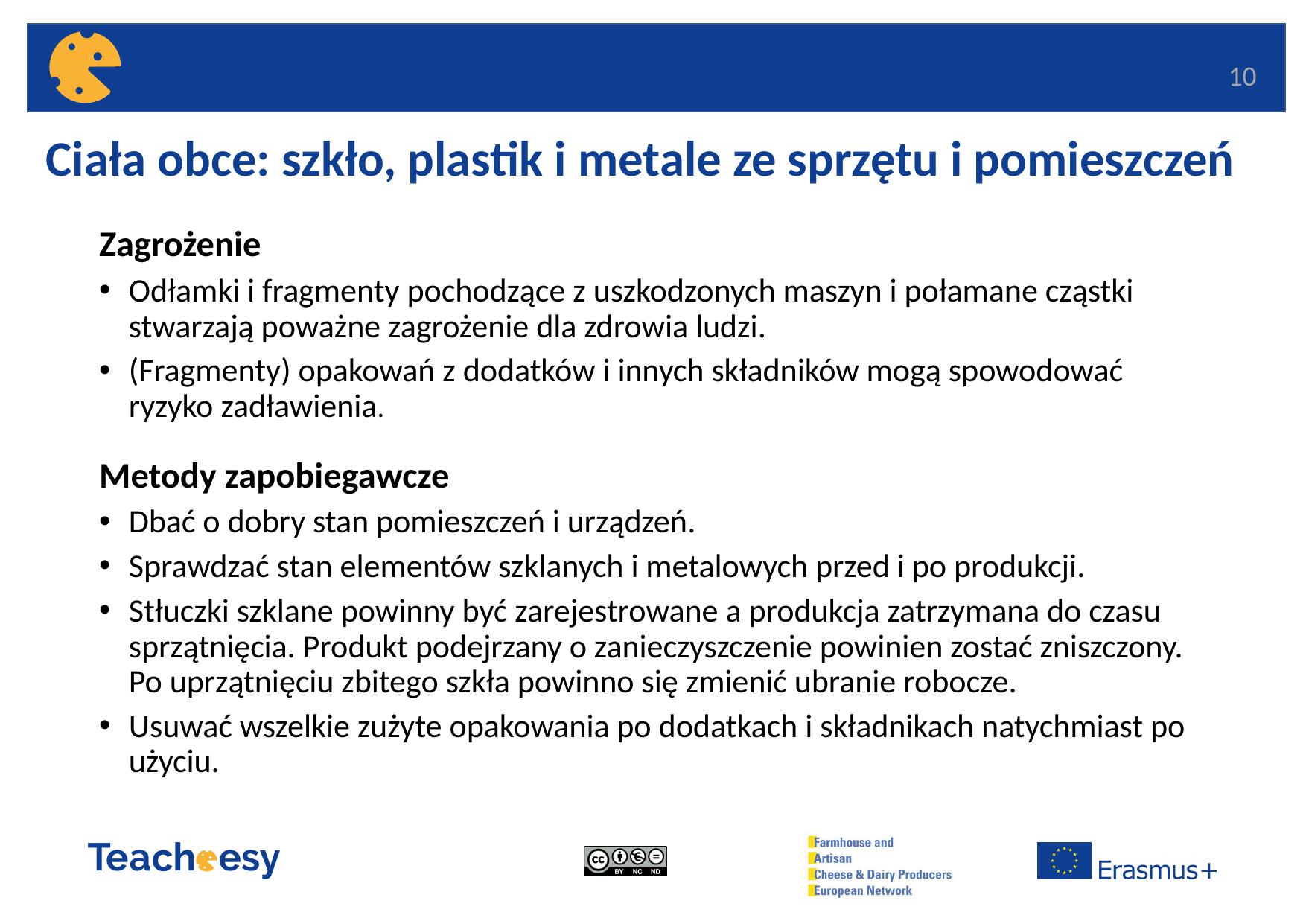

10
# Ciała obce: szkło, plastik i metale ze sprzętu i pomieszczeń
Zagrożenie
Odłamki i fragmenty pochodzące z uszkodzonych maszyn i połamane cząstki stwarzają poważne zagrożenie dla zdrowia ludzi.
(Fragmenty) opakowań z dodatków i innych składników mogą spowodować ryzyko zadławienia.

Metody zapobiegawcze
Dbać o dobry stan pomieszczeń i urządzeń.
Sprawdzać stan elementów szklanych i metalowych przed i po produkcji.
Stłuczki szklane powinny być zarejestrowane a produkcja zatrzymana do czasu sprzątnięcia. Produkt podejrzany o zanieczyszczenie powinien zostać zniszczony.  Po uprzątnięciu zbitego szkła powinno się zmienić ubranie robocze.
Usuwać wszelkie zużyte opakowania po dodatkach i składnikach natychmiast po użyciu.